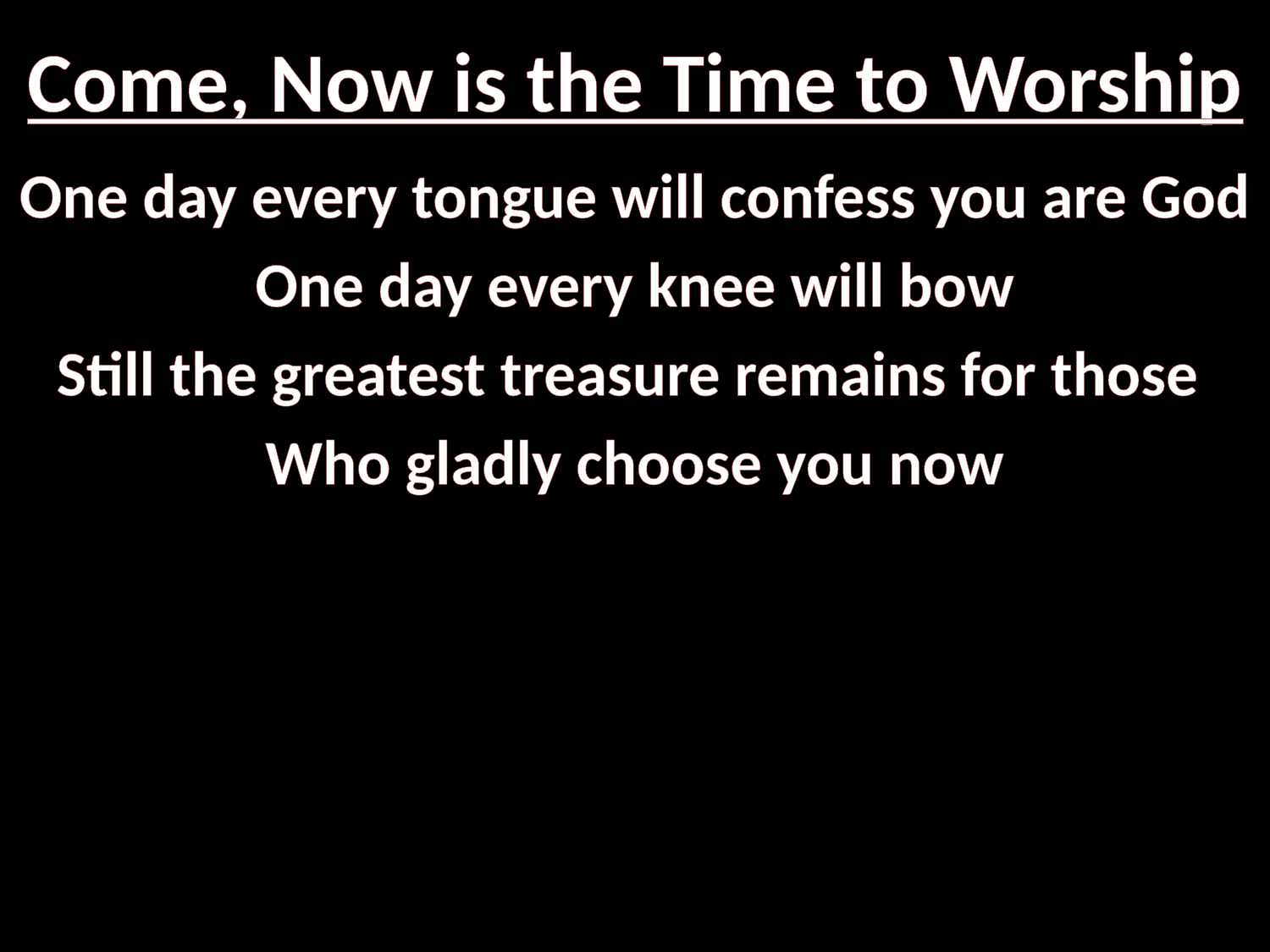

# Come, Now is the Time to Worship
One day every tongue will confess you are God
One day every knee will bow
Still the greatest treasure remains for those
Who gladly choose you now